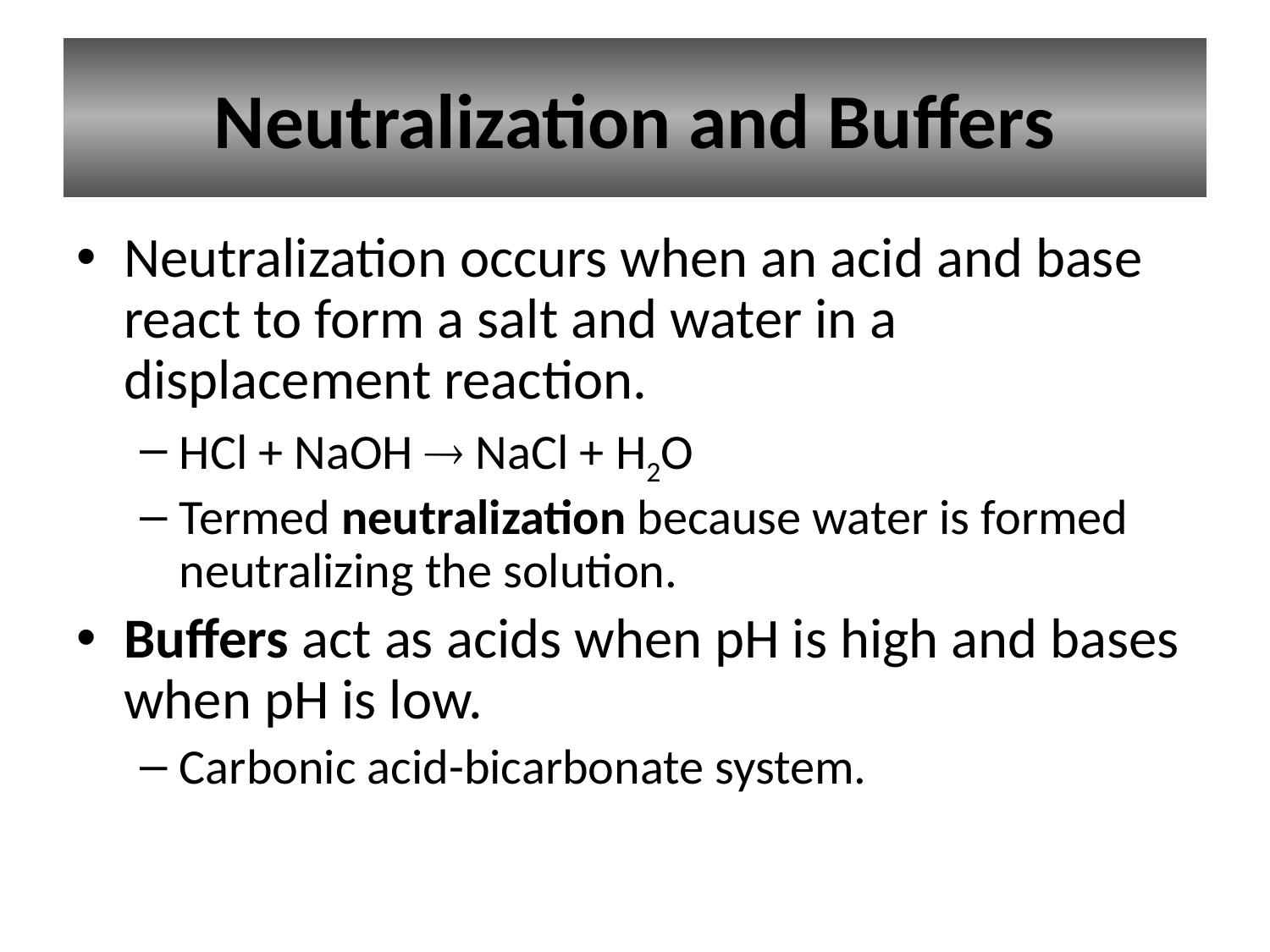

# Neutralization and Buffers
Neutralization occurs when an acid and base react to form a salt and water in a displacement reaction.
HCl + NaOH → NaCl + H2O
Termed neutralization because water is formed neutralizing the solution.
Buffers act as acids when pH is high and bases when pH is low.
Carbonic acid-bicarbonate system.